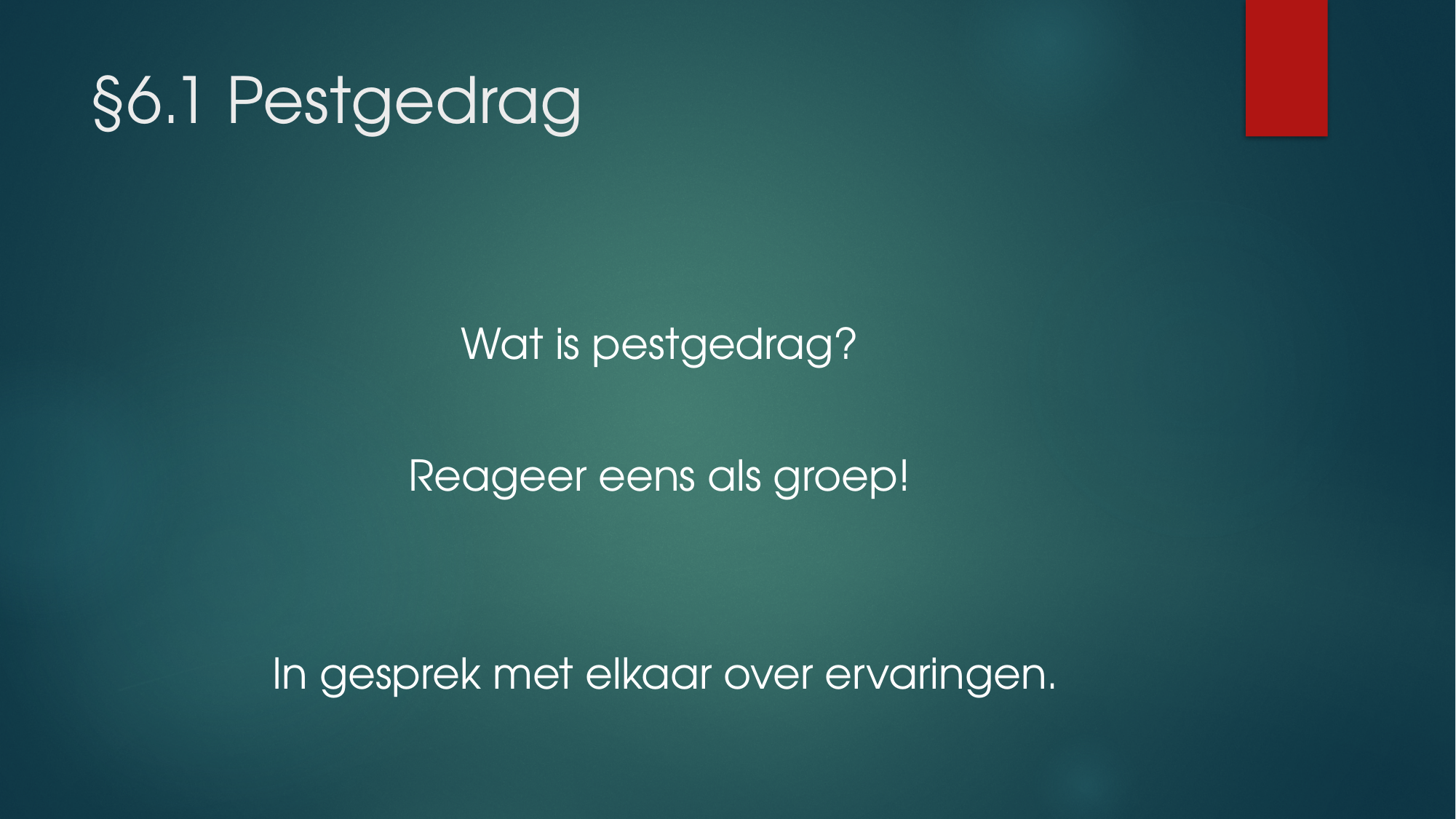

# §6.1 Pestgedrag

Wat is pestgedrag?

Reageer eens als groep!

In gesprek met elkaar over ervaringen.